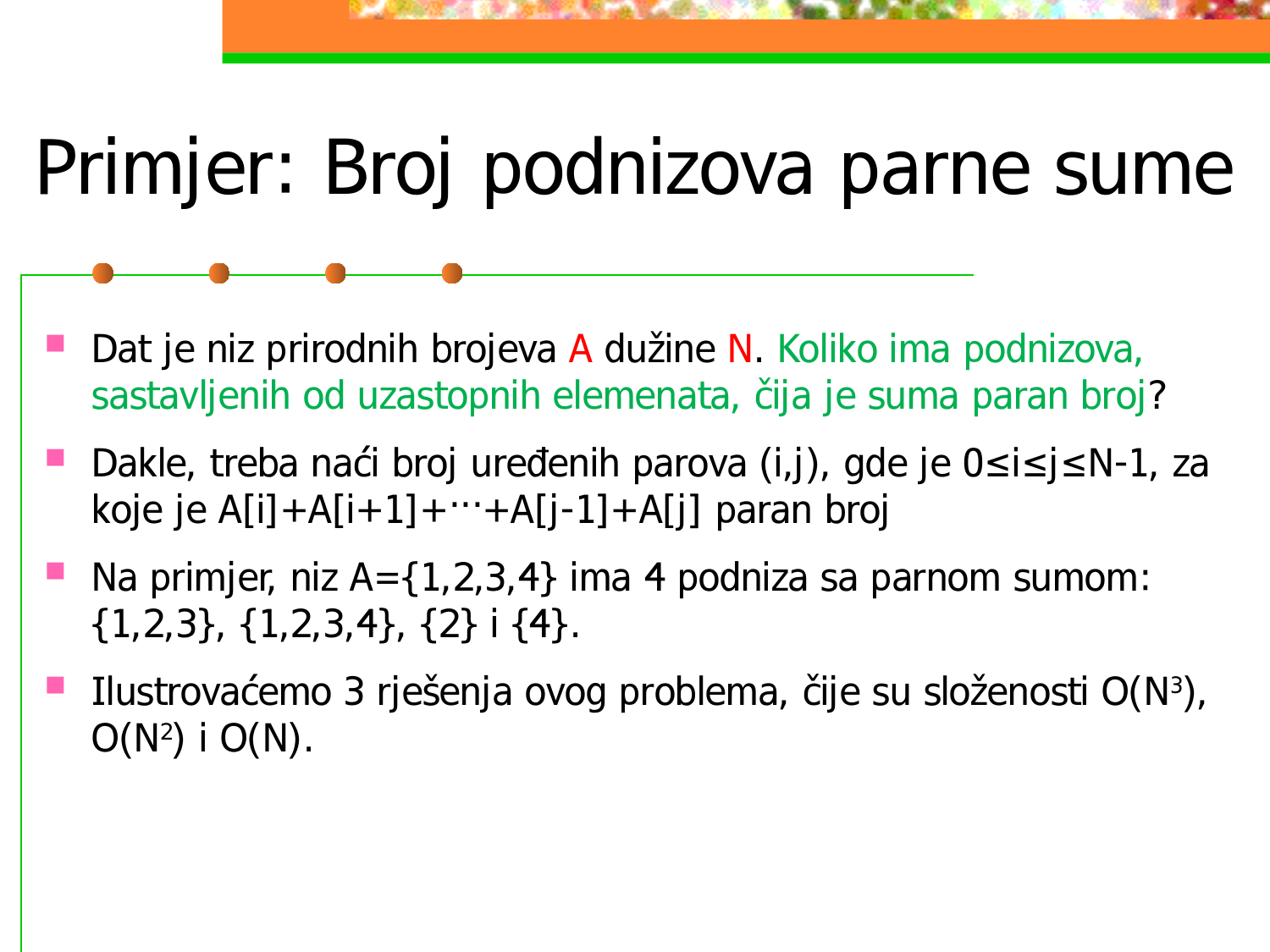

# Primjer: Broj podnizova parne sume
Dat je niz prirodnih brojeva A dužine N. Koliko ima podnizova, sastavljenih od uzastopnih elemenata, čija je suma paran broj?
Dakle, treba naći broj uređenih parova (i,j), gde je 0≤i≤j≤N-1, za koje je A[i]+A[i+1]+···+A[j-1]+A[j] paran broj
Na primjer, niz A={1,2,3,4} ima 4 podniza sa parnom sumom: {1,2,3}, {1,2,3,4}, {2} i {4}.
Ilustrovaćemo 3 rješenja ovog problema, čije su složenosti O(N3), O(N2) i O(N).